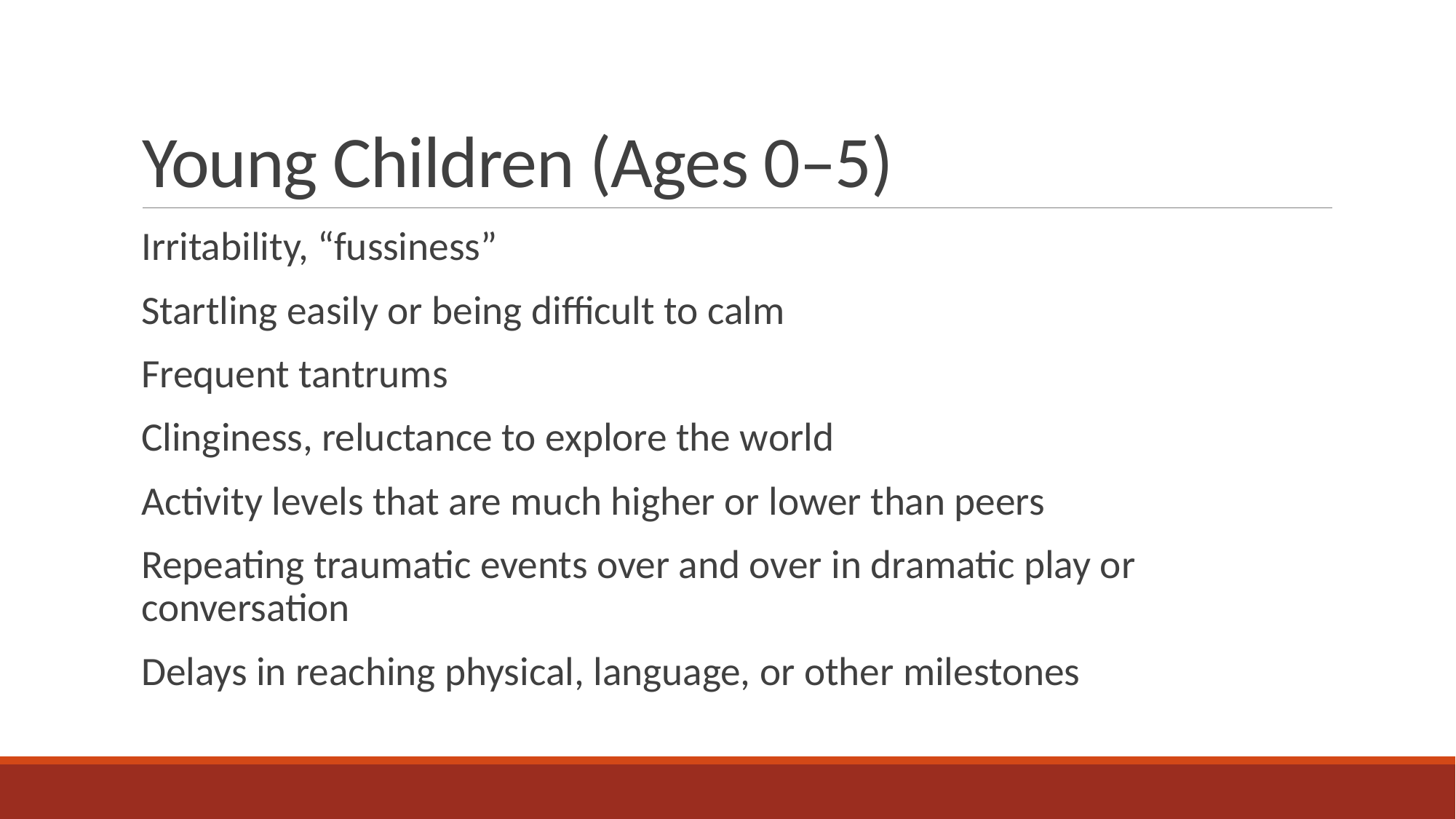

# Young Children (Ages 0–5)
Irritability, “fussiness”
Startling easily or being difficult to calm
Frequent tantrums
Clinginess, reluctance to explore the world
Activity levels that are much higher or lower than peers
Repeating traumatic events over and over in dramatic play or conversation
Delays in reaching physical, language, or other milestones